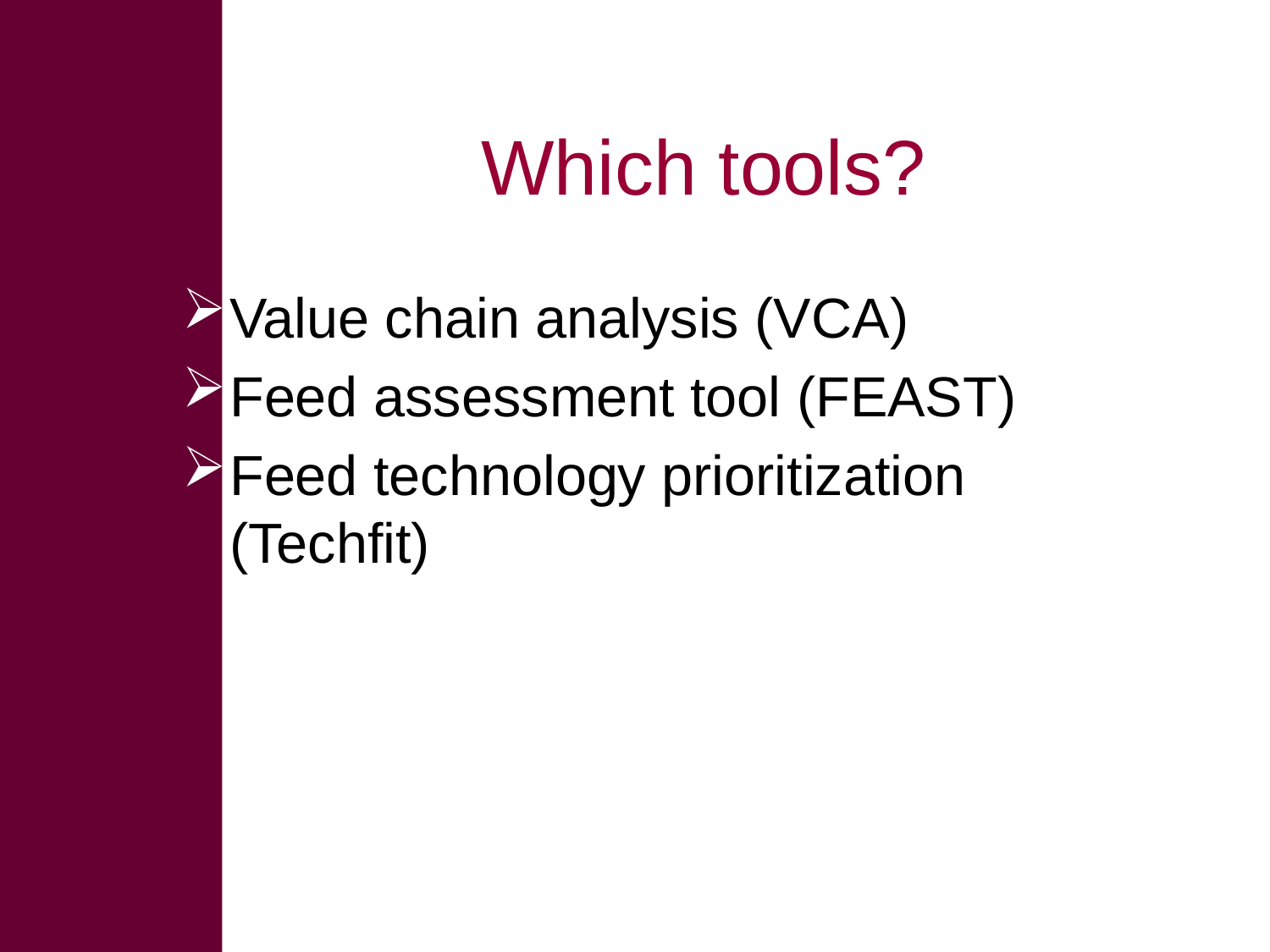

# Which tools?
Value chain analysis (VCA)
Feed assessment tool (FEAST)
Feed technology prioritization (Techfit)